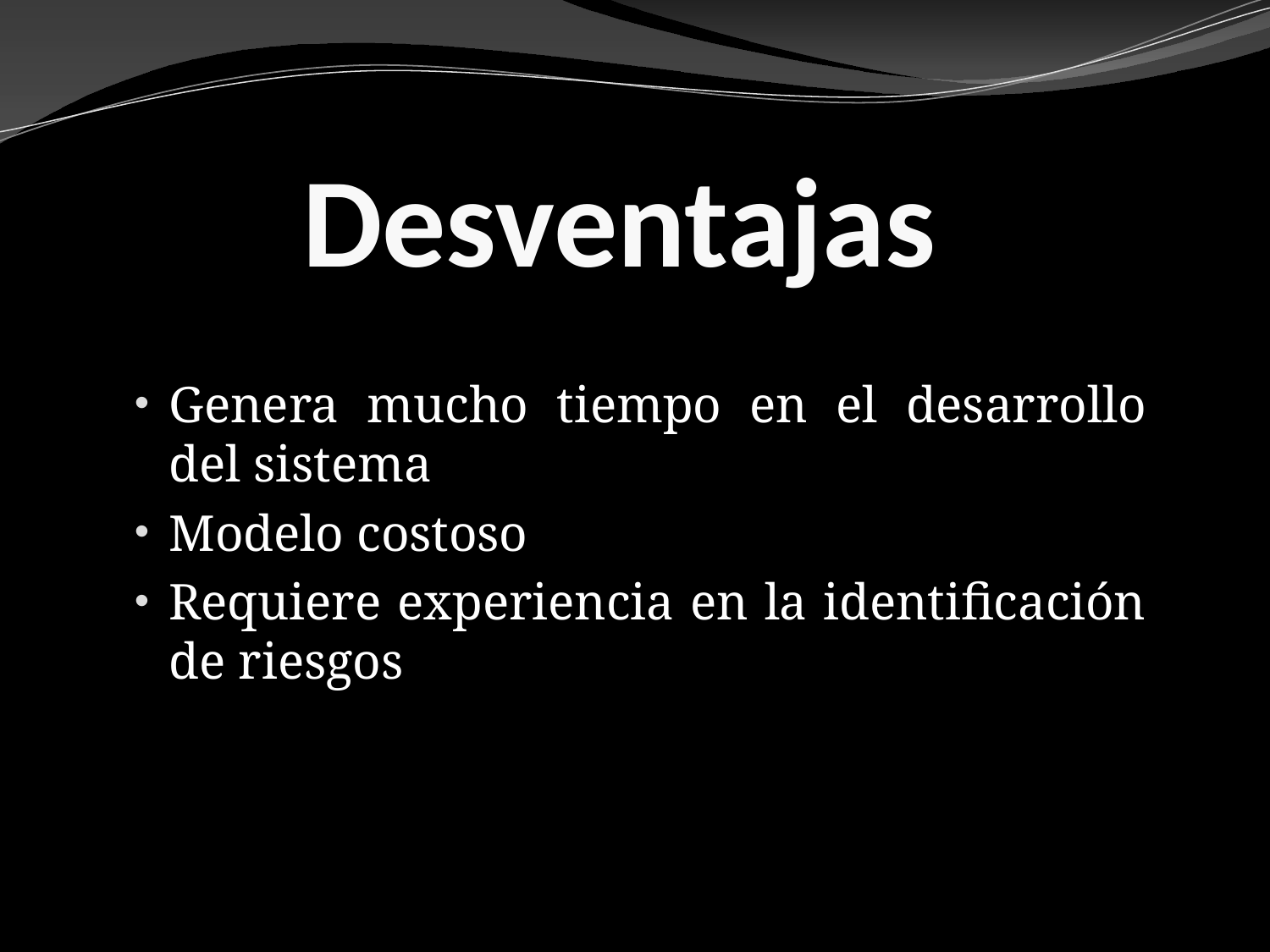

# Desventajas
Genera mucho tiempo en el desarrollo del sistema
Modelo costoso
Requiere experiencia en la identificación de riesgos